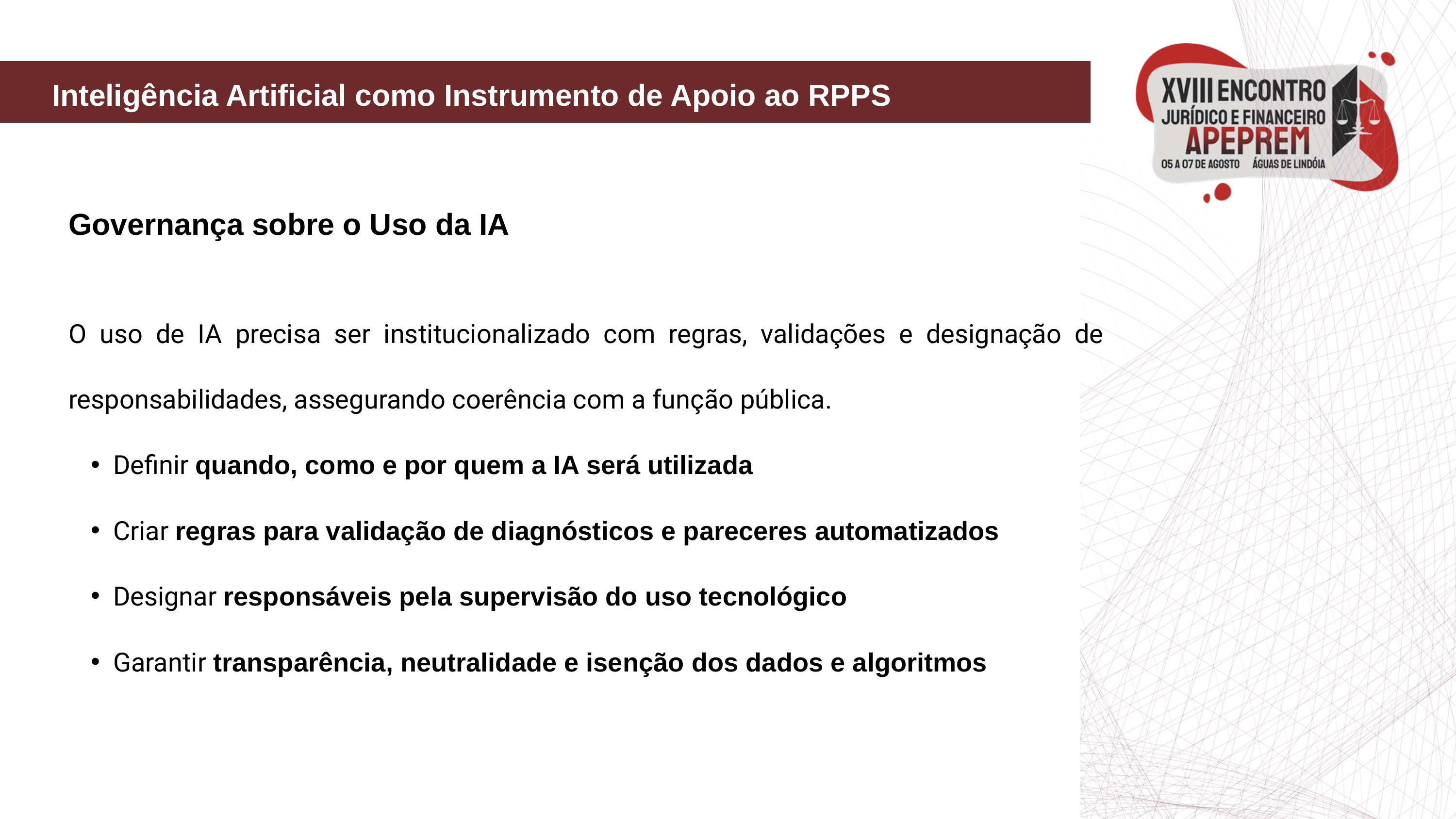

Inteligência Artificial como Instrumento de Apoio ao RPPS
Governança sobre o Uso da IA
O uso de IA precisa ser institucionalizado com regras, validações e designação de responsabilidades, assegurando coerência com a função pública.
Definir quando, como e por quem a IA será utilizada
Criar regras para validação de diagnósticos e pareceres automatizados
Designar responsáveis pela supervisão do uso tecnológico
Garantir transparência, neutralidade e isenção dos dados e algoritmos